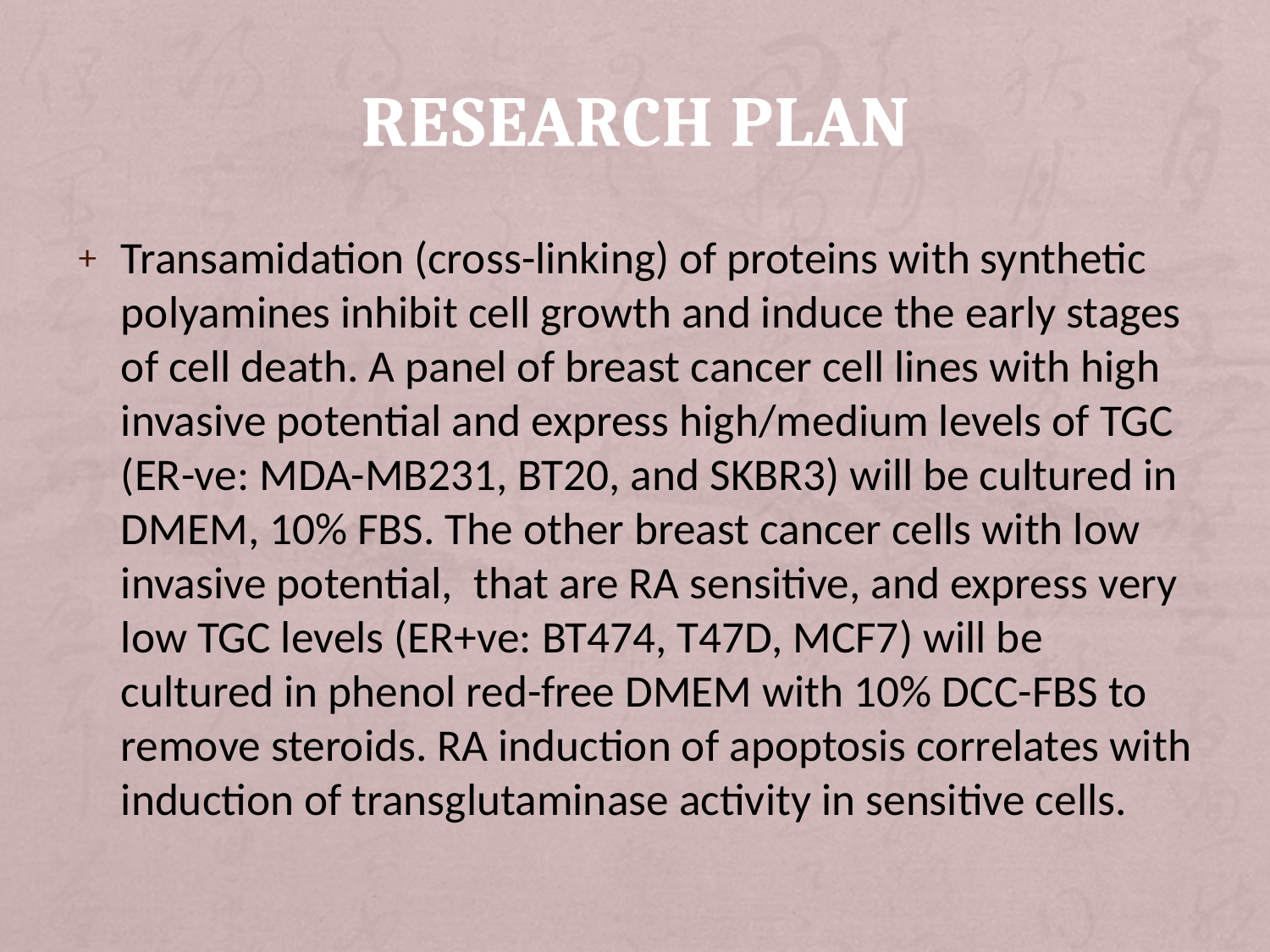

# Research Plan
Transamidation (cross-linking) of proteins with synthetic polyamines inhibit cell growth and induce the early stages of cell death. A panel of breast cancer cell lines with high invasive potential and express high/medium levels of TGC (ER-ve: MDA-MB231, BT20, and SKBR3) will be cultured in DMEM, 10% FBS. The other breast cancer cells with low invasive potential,  that are RA sensitive, and express very low TGC levels (ER+ve: BT474, T47D, MCF7) will be cultured in phenol red-free DMEM with 10% DCC-FBS to remove steroids. RA induction of apoptosis correlates with induction of transglutaminase activity in sensitive cells.